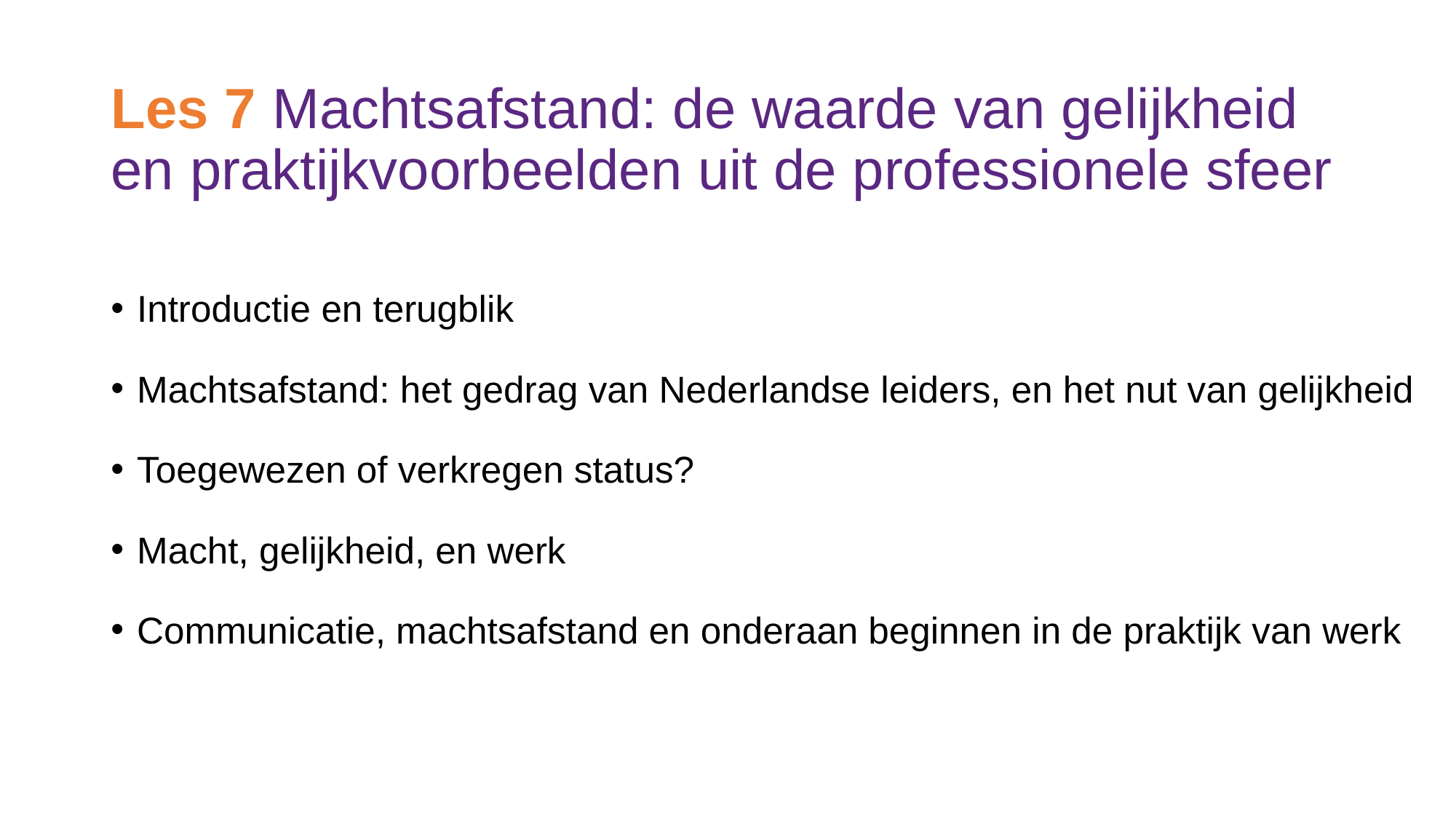

# Les 7 Machtsafstand: de waarde van gelijkheid en praktijkvoorbeelden uit de professionele sfeer
Introductie en terugblik
Machtsafstand: het gedrag van Nederlandse leiders, en het nut van gelijkheid
Toegewezen of verkregen status?
Macht, gelijkheid, en werk
Communicatie, machtsafstand en onderaan beginnen in de praktijk van werk